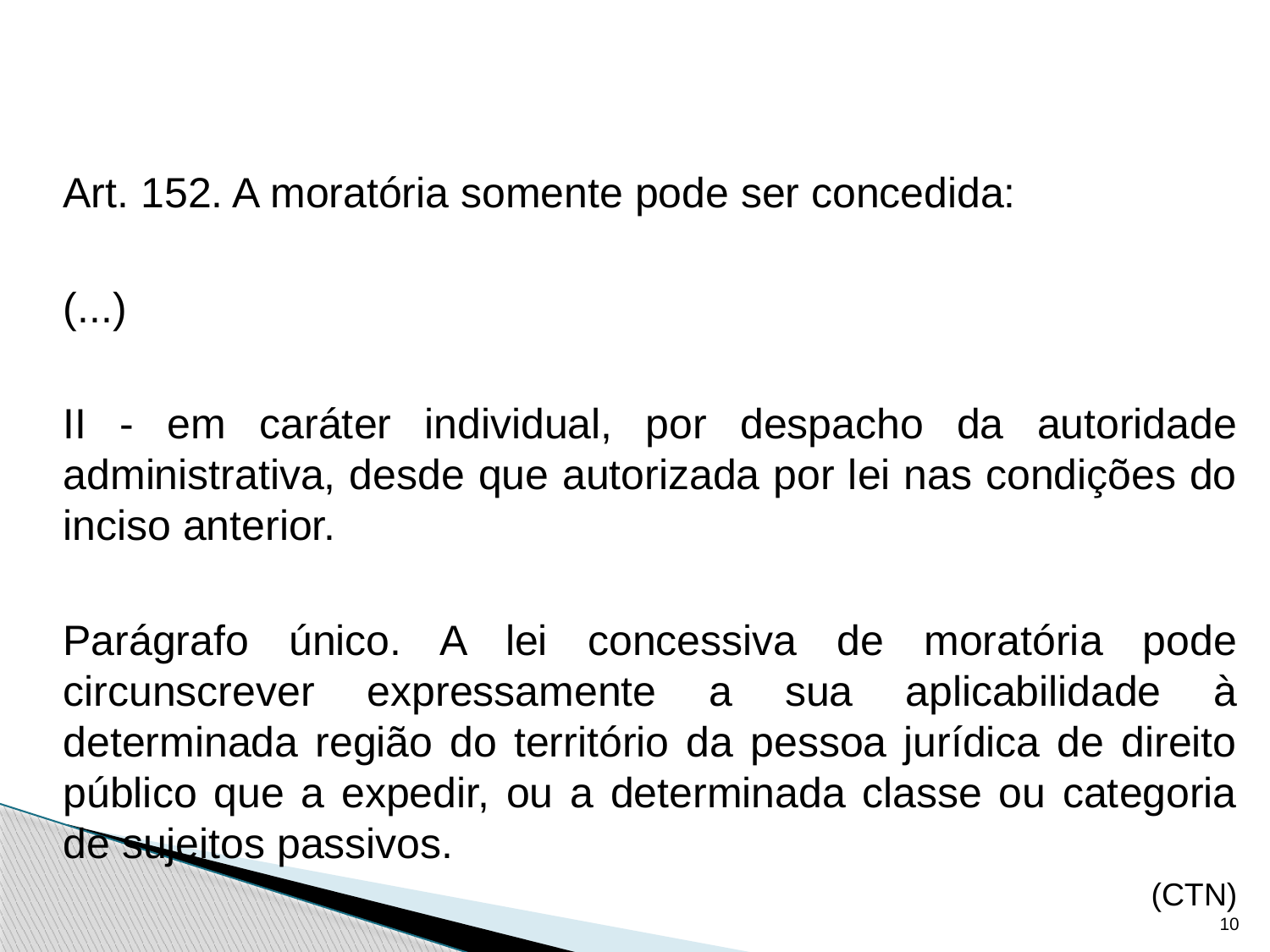

Art. 152. A moratória somente pode ser concedida:

	(...)

	II - em caráter individual, por despacho da autoridade administrativa, desde que autorizada por lei nas condições do inciso anterior.

	Parágrafo único. A lei concessiva de moratória pode circunscrever expressamente a sua aplicabilidade à determinada região do território da pessoa jurídica de direito público que a expedir, ou a determinada classe ou categoria de sujeitos passivos.
(CTN)

10